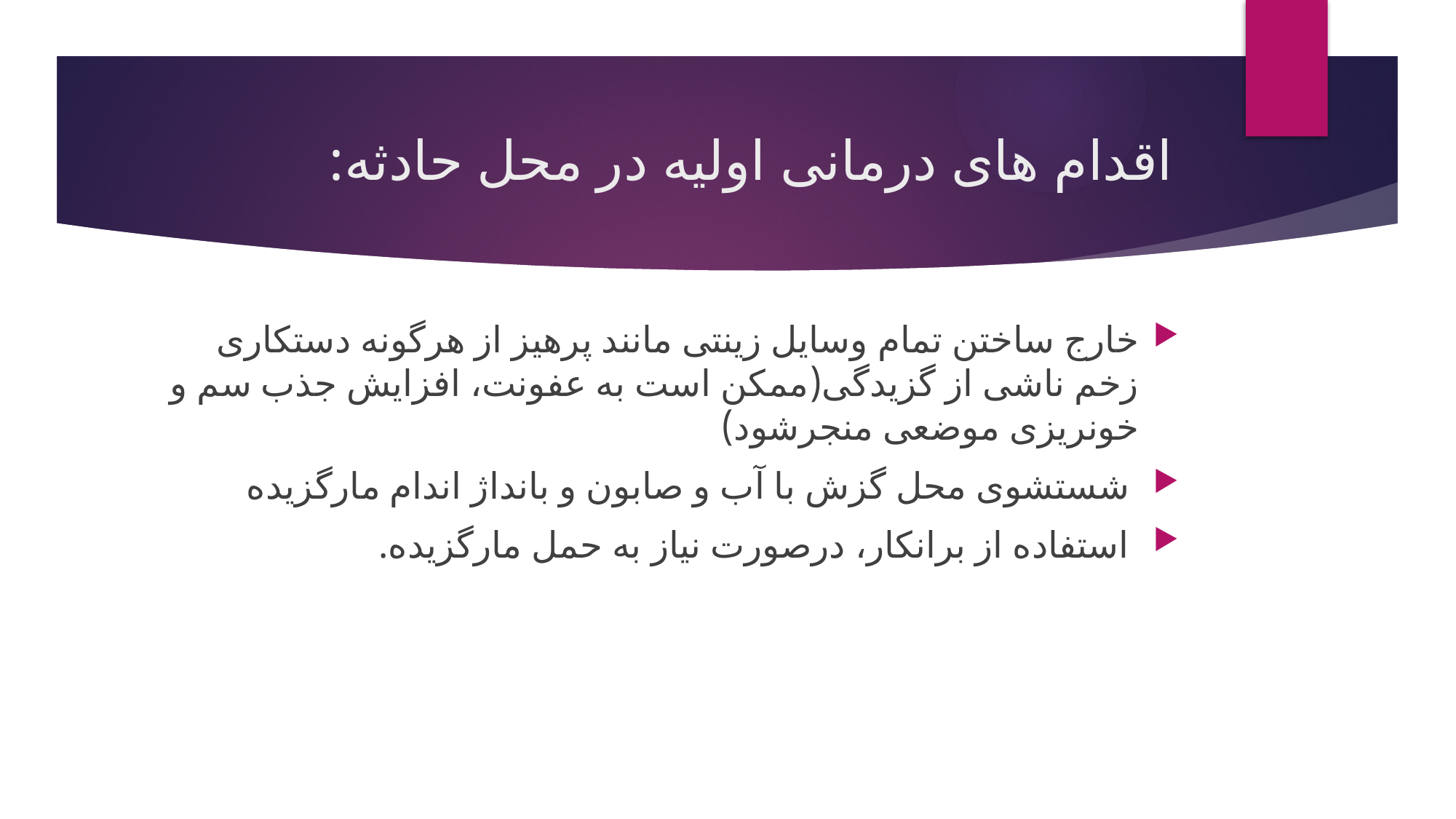

# اقدام های درمانی اولیه در محل حادثه:
خارج ساختن تمام وسایل زینتی مانند پرهیز از هرگونه دستکاری زخم ناشی از گزیدگی(ممکن است به عفونت، افزایش جذب سم و خونریزی موضعی منجرشود)
 شستشوی محل گزش با آب و صابون و بانداژ اندام مارگزیده
 استفاده از برانکار، درصورت نیاز به حمل مارگزیده.